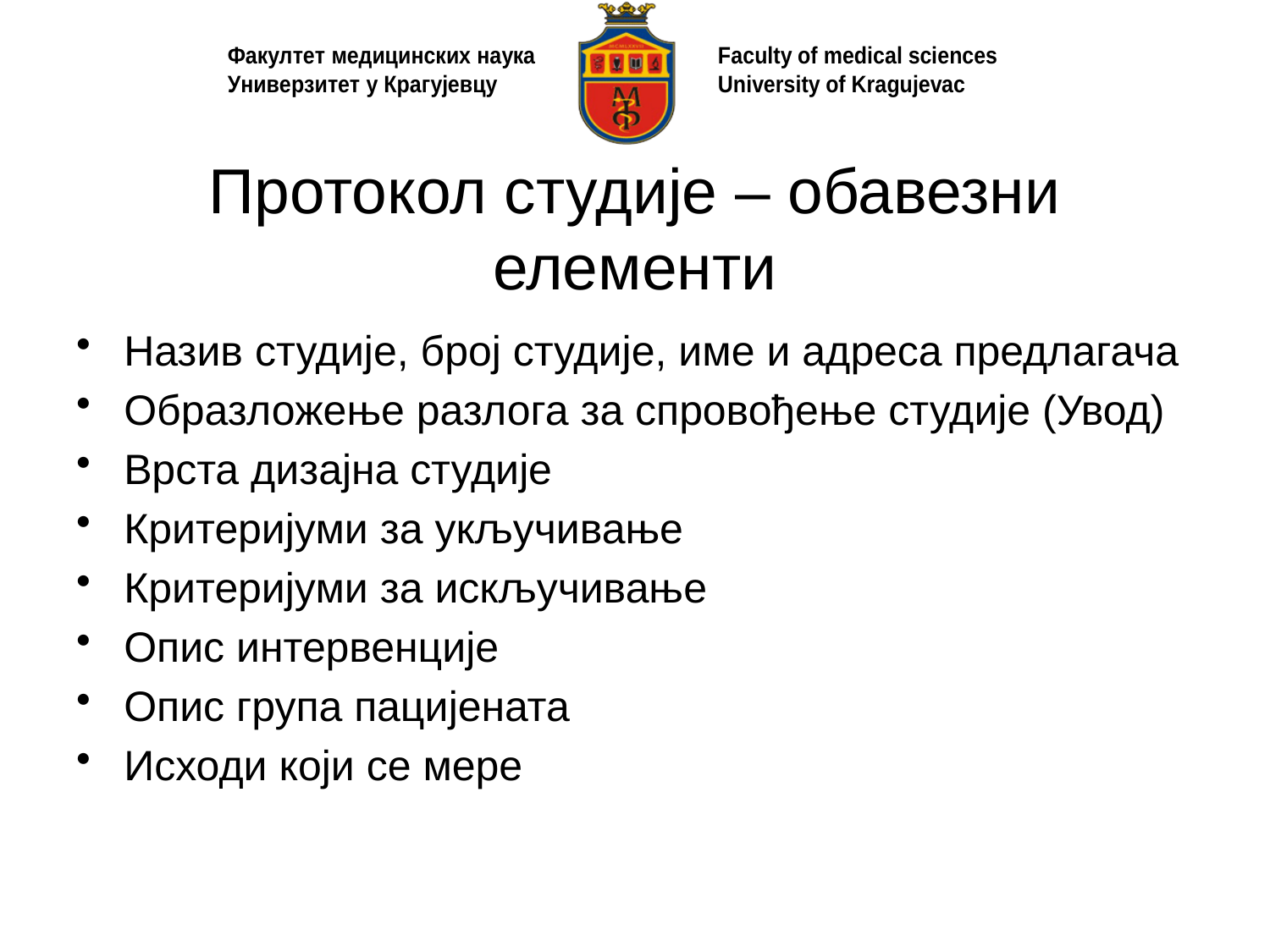

# Протокол студије – обавезни елементи
Назив студије, број студије, име и адреса предлагача
Образложење разлога за спровођење студије (Увод)
Врста дизајна студије
Критеријуми за укључивање
Критеријуми за искључивање
Опис интервенције
Опис група пацијената
Исходи који се мере